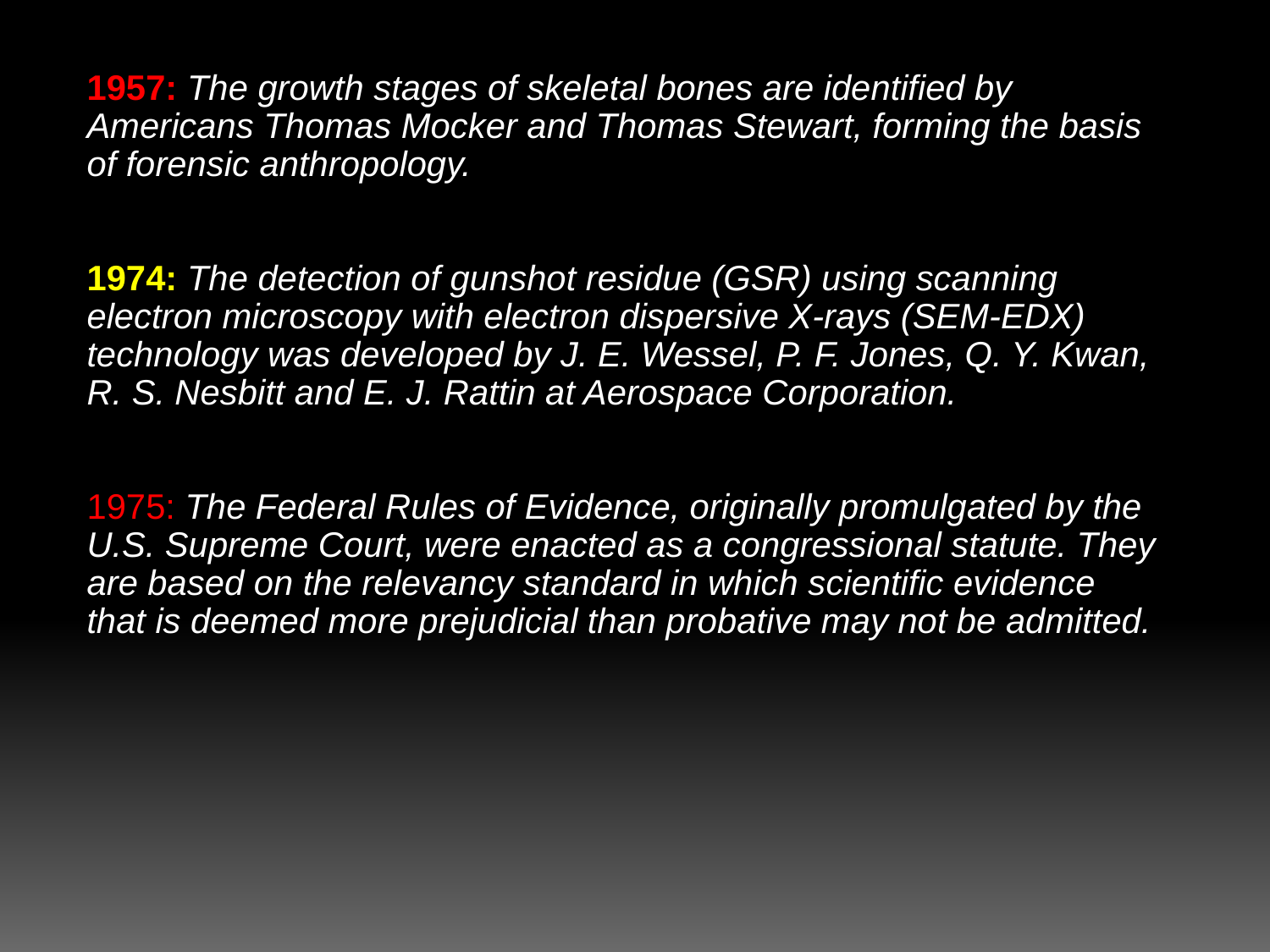

1957: The growth stages of skeletal bones are identified by Americans Thomas Mocker and Thomas Stewart, forming the basis of forensic anthropology.

1974: The detection of gunshot residue (GSR) using scanning electron microscopy with electron dispersive X-rays (SEM-EDX) technology was developed by J. E. Wessel, P. F. Jones, Q. Y. Kwan, R. S. Nesbitt and E. J. Rattin at Aerospace Corporation.

1975: The Federal Rules of Evidence, originally promulgated by the U.S. Supreme Court, were enacted as a congressional statute. They are based on the relevancy standard in which scientific evidence that is deemed more prejudicial than probative may not be admitted.